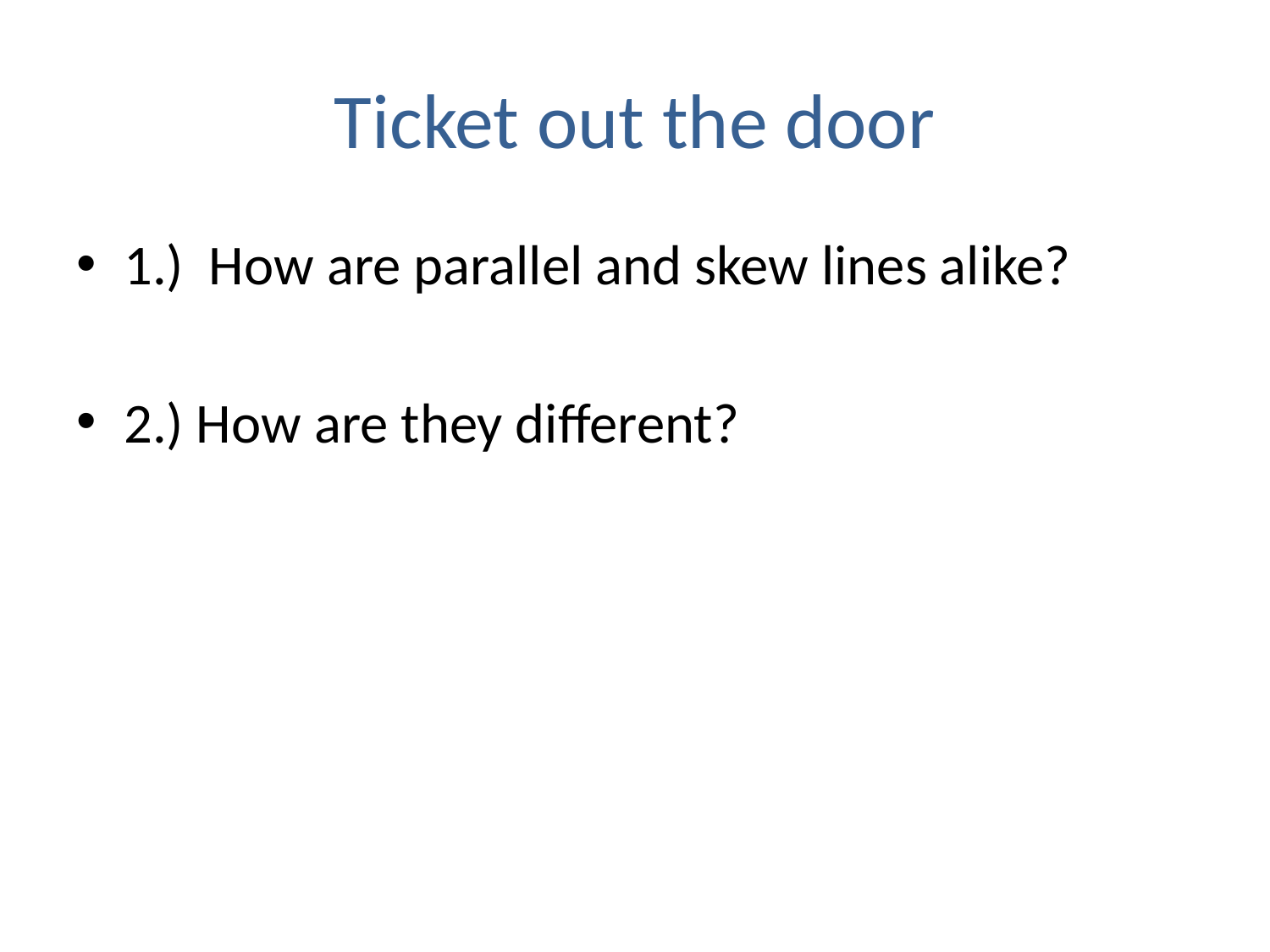

# Ticket out the door
1.)  How are parallel and skew lines alike?

2.) How are they different?